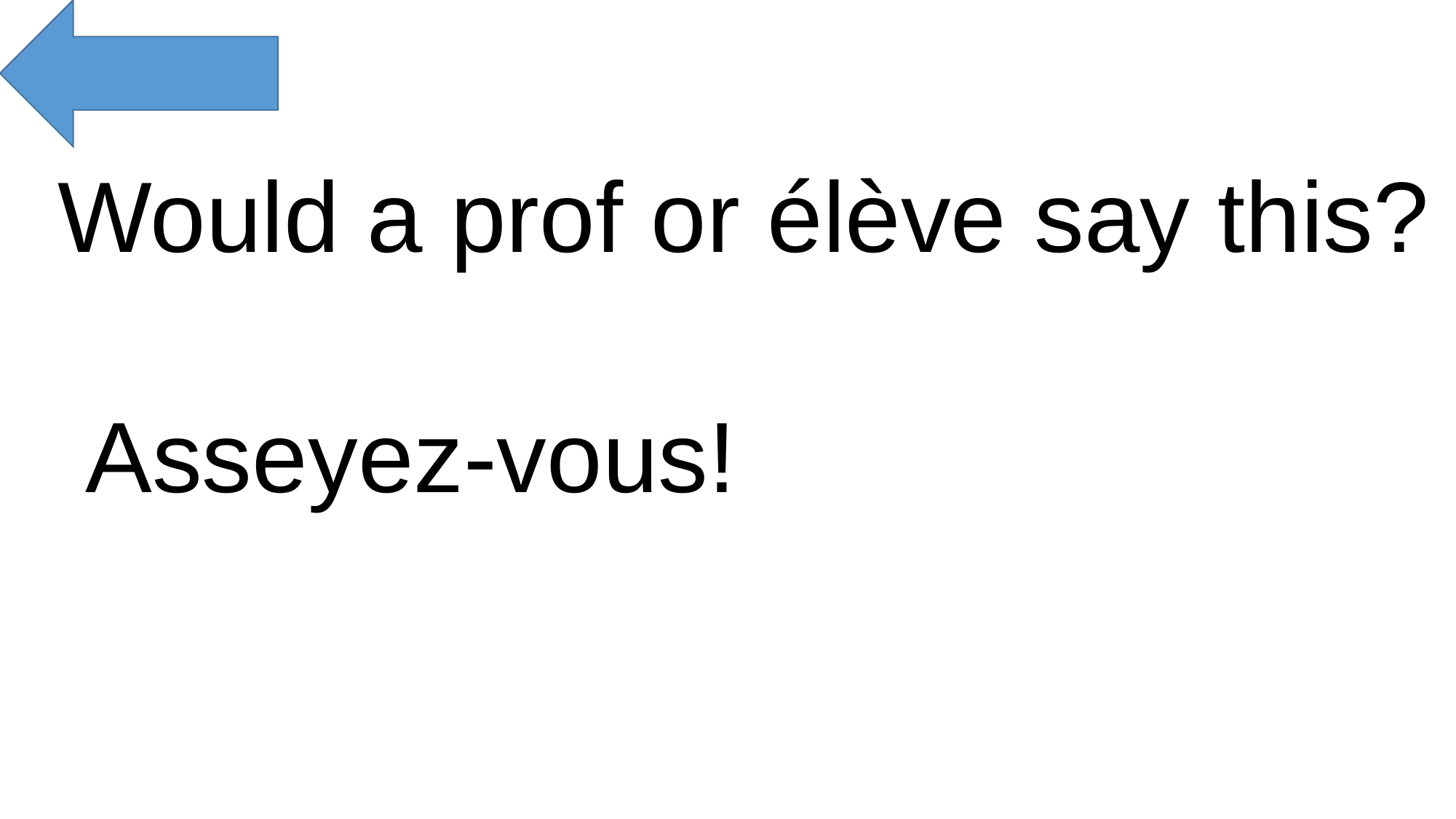

Would a prof or élève say this?

 Asseyez-vous!